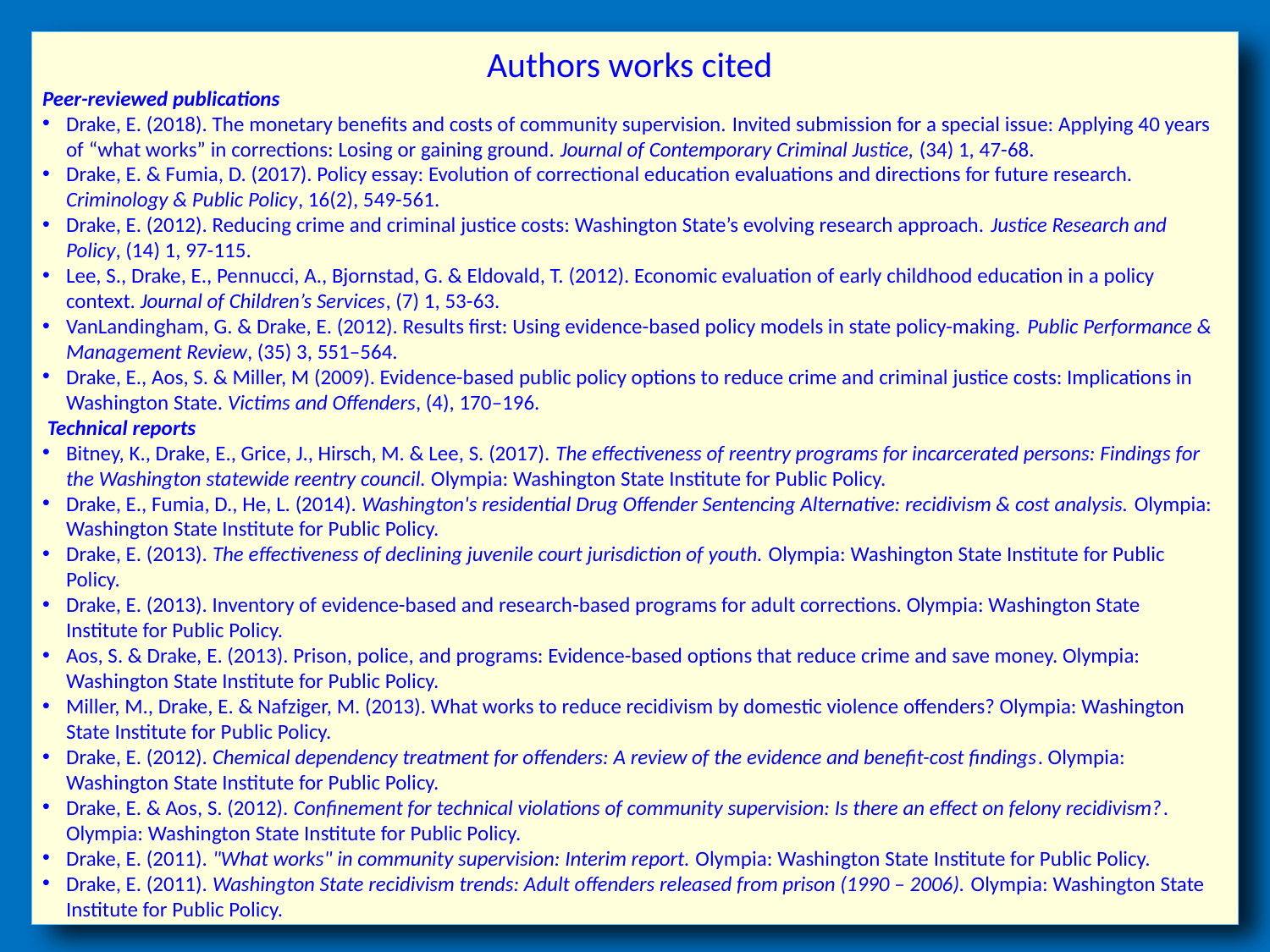

Authors works cited
Peer-reviewed publications
Drake, E. (2018). The monetary benefits and costs of community supervision. Invited submission for a special issue: Applying 40 years of “what works” in corrections: Losing or gaining ground. Journal of Contemporary Criminal Justice, (34) 1, 47-68.
Drake, E. & Fumia, D. (2017). Policy essay: Evolution of correctional education evaluations and directions for future research. Criminology & Public Policy, 16(2), 549-561.
Drake, E. (2012). Reducing crime and criminal justice costs: Washington State’s evolving research approach. Justice Research and Policy, (14) 1, 97-115.
Lee, S., Drake, E., Pennucci, A., Bjornstad, G. & Eldovald, T. (2012). Economic evaluation of early childhood education in a policy context. Journal of Children’s Services, (7) 1, 53-63.
VanLandingham, G. & Drake, E. (2012). Results first: Using evidence-based policy models in state policy-making. Public Performance & Management Review, (35) 3, 551–564.
Drake, E., Aos, S. & Miller, M (2009). Evidence-based public policy options to reduce crime and criminal justice costs: Implications in Washington State. Victims and Offenders, (4), 170–196.
 Technical reports
Bitney, K., Drake, E., Grice, J., Hirsch, M. & Lee, S. (2017). The effectiveness of reentry programs for incarcerated persons: Findings for the Washington statewide reentry council. Olympia: Washington State Institute for Public Policy.
Drake, E., Fumia, D., He, L. (2014). Washington's residential Drug Offender Sentencing Alternative: recidivism & cost analysis. Olympia: Washington State Institute for Public Policy.
Drake, E. (2013). The effectiveness of declining juvenile court jurisdiction of youth. Olympia: Washington State Institute for Public Policy.
Drake, E. (2013). Inventory of evidence-based and research-based programs for adult corrections. Olympia: Washington State Institute for Public Policy.
Aos, S. & Drake, E. (2013). Prison, police, and programs: Evidence-based options that reduce crime and save money. Olympia: Washington State Institute for Public Policy.
Miller, M., Drake, E. & Nafziger, M. (2013). What works to reduce recidivism by domestic violence offenders? Olympia: Washington State Institute for Public Policy.
Drake, E. (2012). Chemical dependency treatment for offenders: A review of the evidence and benefit-cost findings. Olympia: Washington State Institute for Public Policy.
Drake, E. & Aos, S. (2012). Confinement for technical violations of community supervision: Is there an effect on felony recidivism?. Olympia: Washington State Institute for Public Policy.
Drake, E. (2011). "What works" in community supervision: Interim report. Olympia: Washington State Institute for Public Policy.
Drake, E. (2011). Washington State recidivism trends: Adult offenders released from prison (1990 – 2006). Olympia: Washington State Institute for Public Policy.